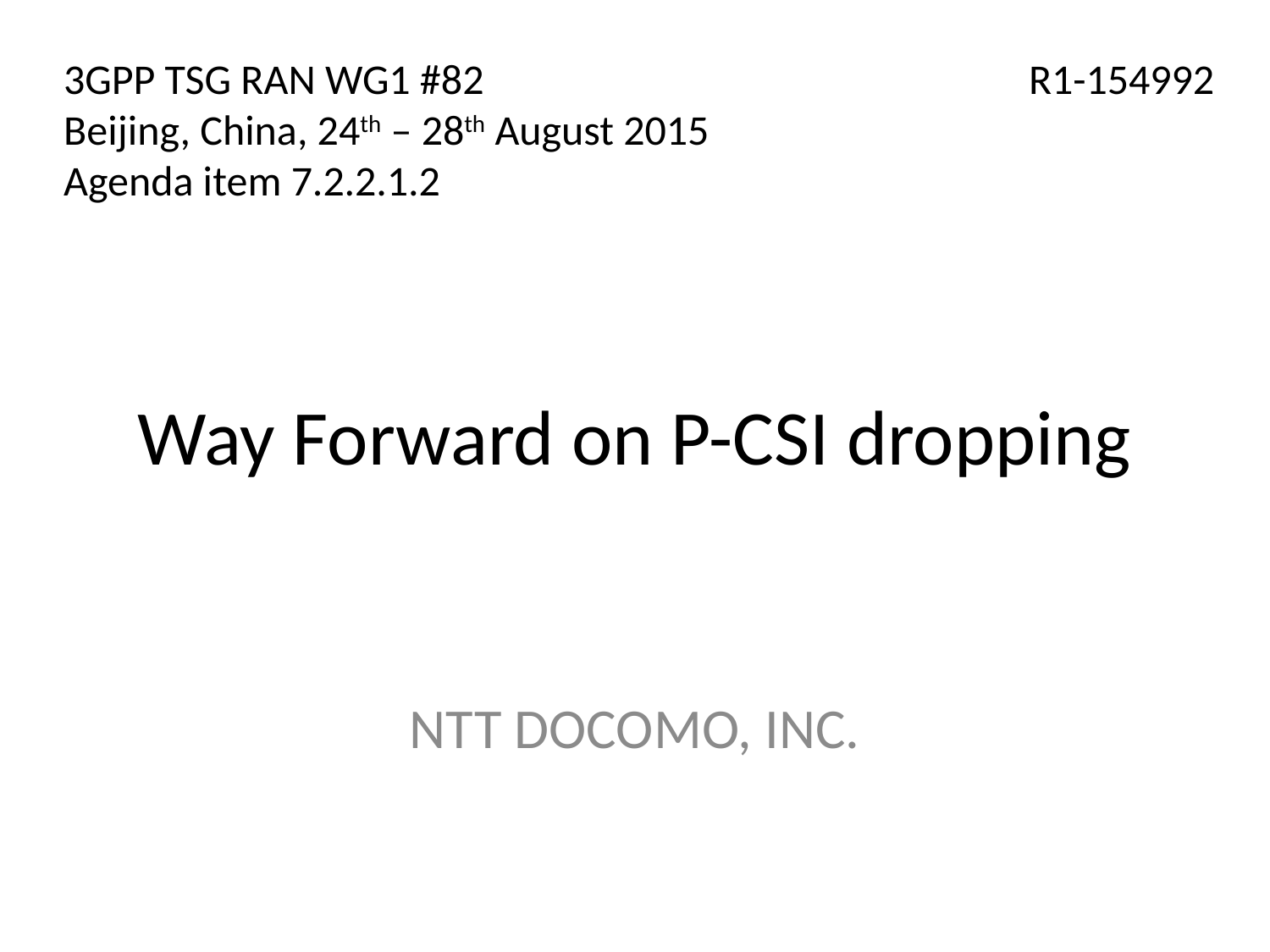

3GPP TSG RAN WG1 #82
Beijing, China, 24th – 28th August 2015
Agenda item 7.2.2.1.2
R1-154992
# Way Forward on P-CSI dropping
NTT DOCOMO, INC.